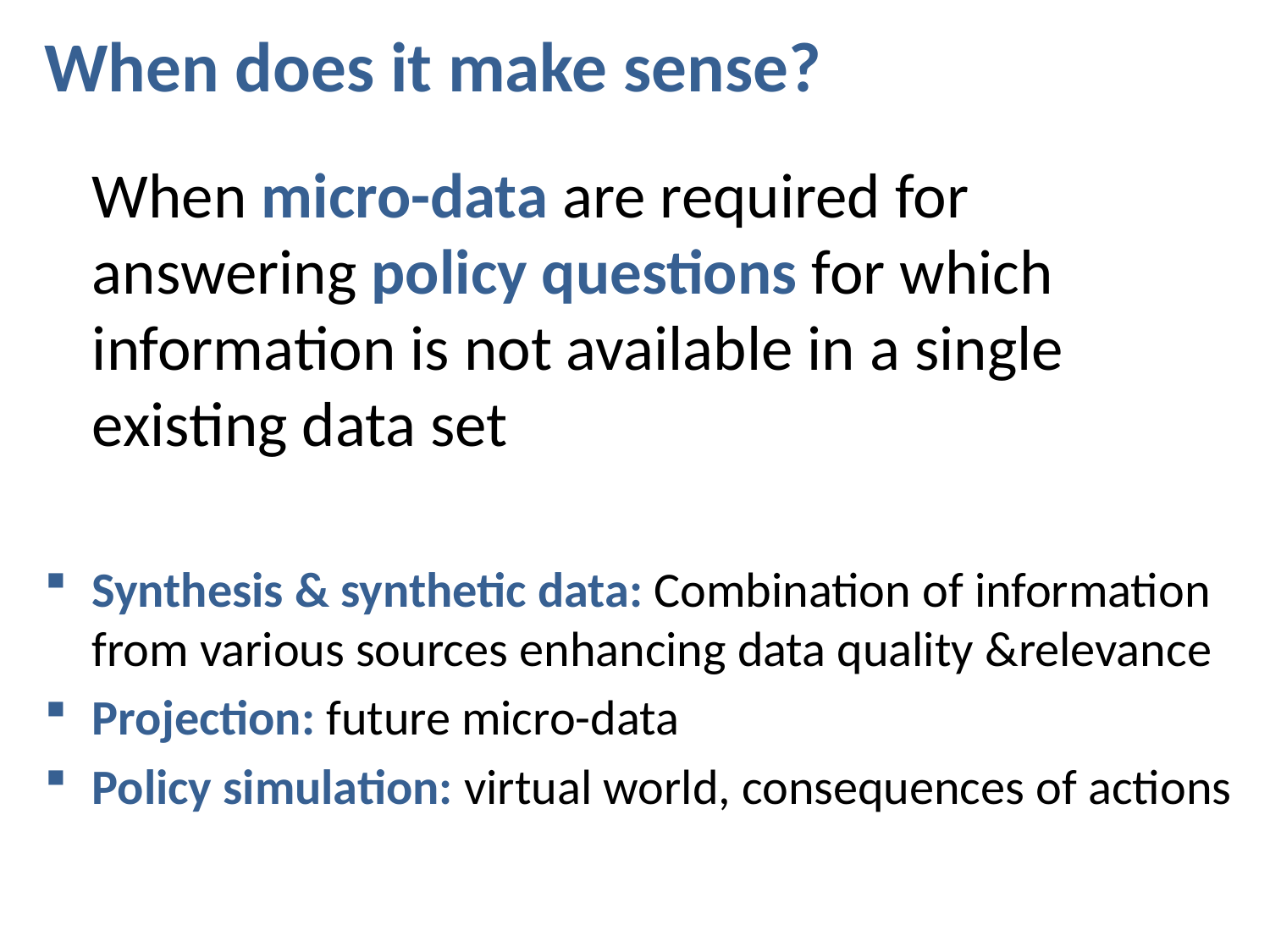

# When does it make sense?
	When micro-data are required for answering policy questions for which information is not available in a single existing data set

Synthesis & synthetic data: Combination of information from various sources enhancing data quality &relevance
Projection: future micro-data
Policy simulation: virtual world, consequences of actions